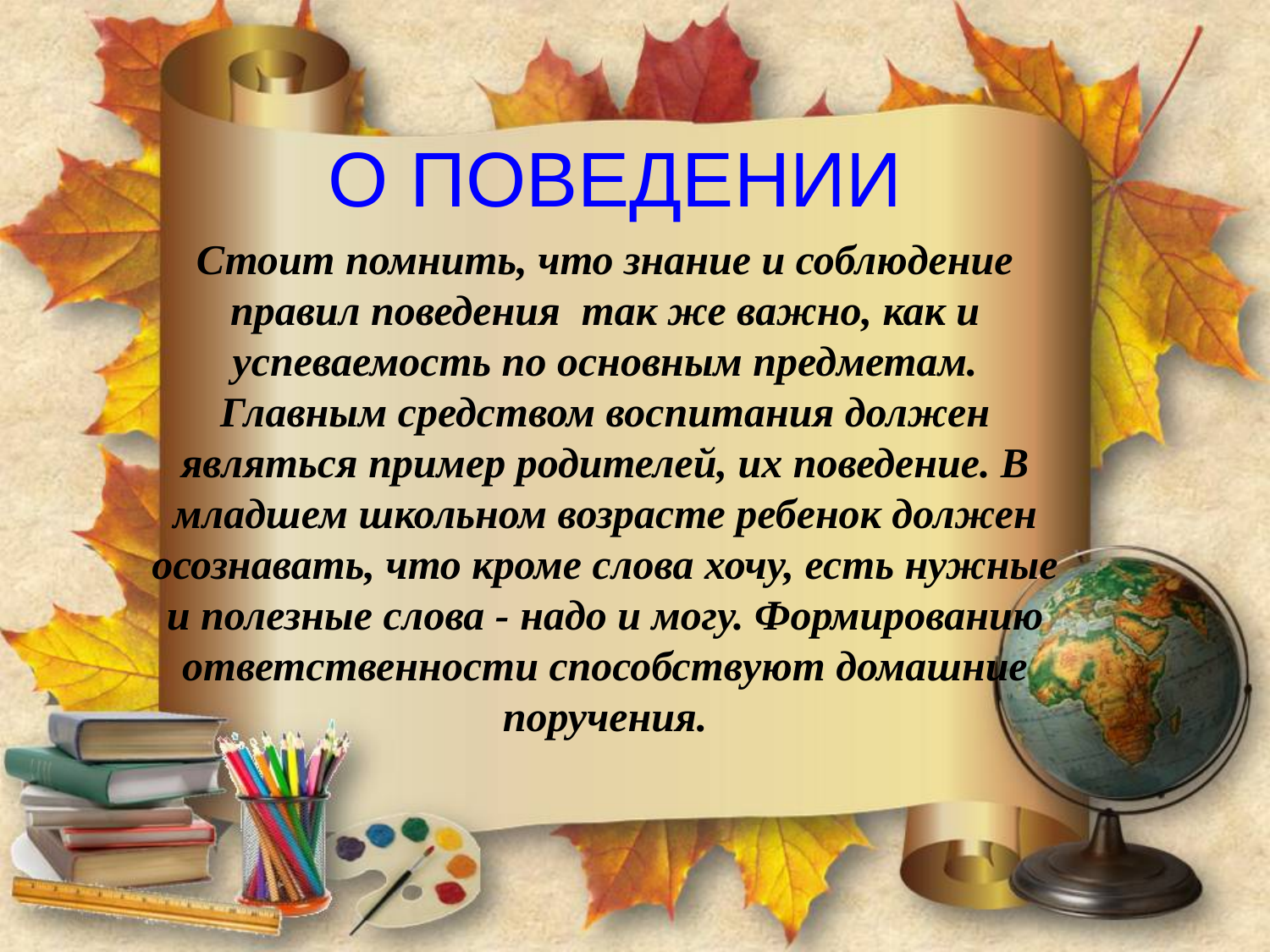

# О ПОВЕДЕНИИ
Стоит помнить, что знание и соблюдение правил поведения  так же важно, как и успеваемость по основным предметам. Главным средством воспитания должен являться пример родителей, их поведение. В младшем школьном возрасте ребенок должен осознавать, что кроме слова хочу, есть нужные и полезные слова - надо и могу. Формированию ответственности способствуют домашние поручения.